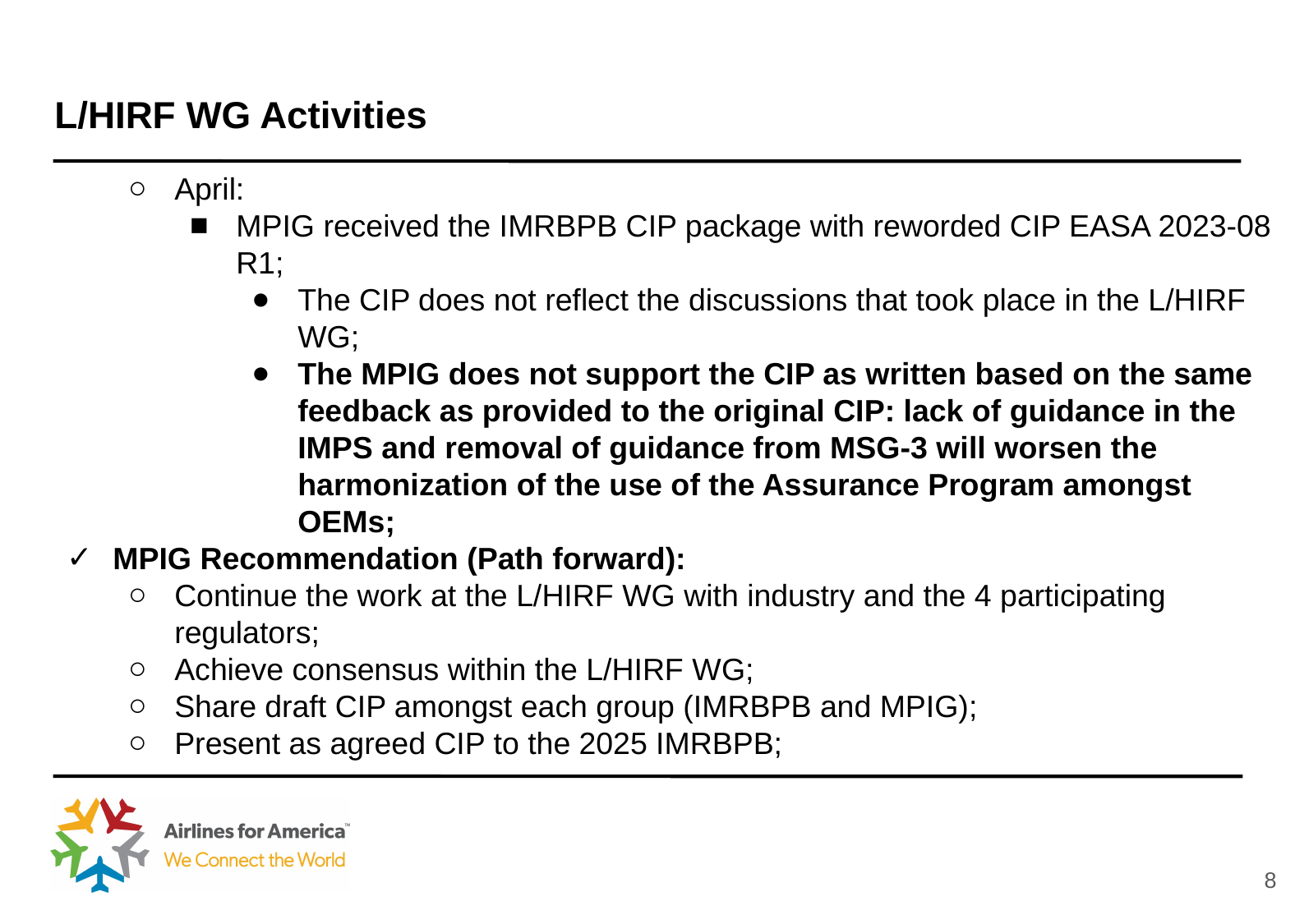

L/HIRF WG Activities
April:
MPIG received the IMRBPB CIP package with reworded CIP EASA 2023-08 R1;
The CIP does not reflect the discussions that took place in the L/HIRF WG;
The MPIG does not support the CIP as written based on the same feedback as provided to the original CIP: lack of guidance in the IMPS and removal of guidance from MSG-3 will worsen the harmonization of the use of the Assurance Program amongst OEMs;
MPIG Recommendation (Path forward):
Continue the work at the L/HIRF WG with industry and the 4 participating regulators;
Achieve consensus within the L/HIRF WG;
Share draft CIP amongst each group (IMRBPB and MPIG);
Present as agreed CIP to the 2025 IMRBPB;

8